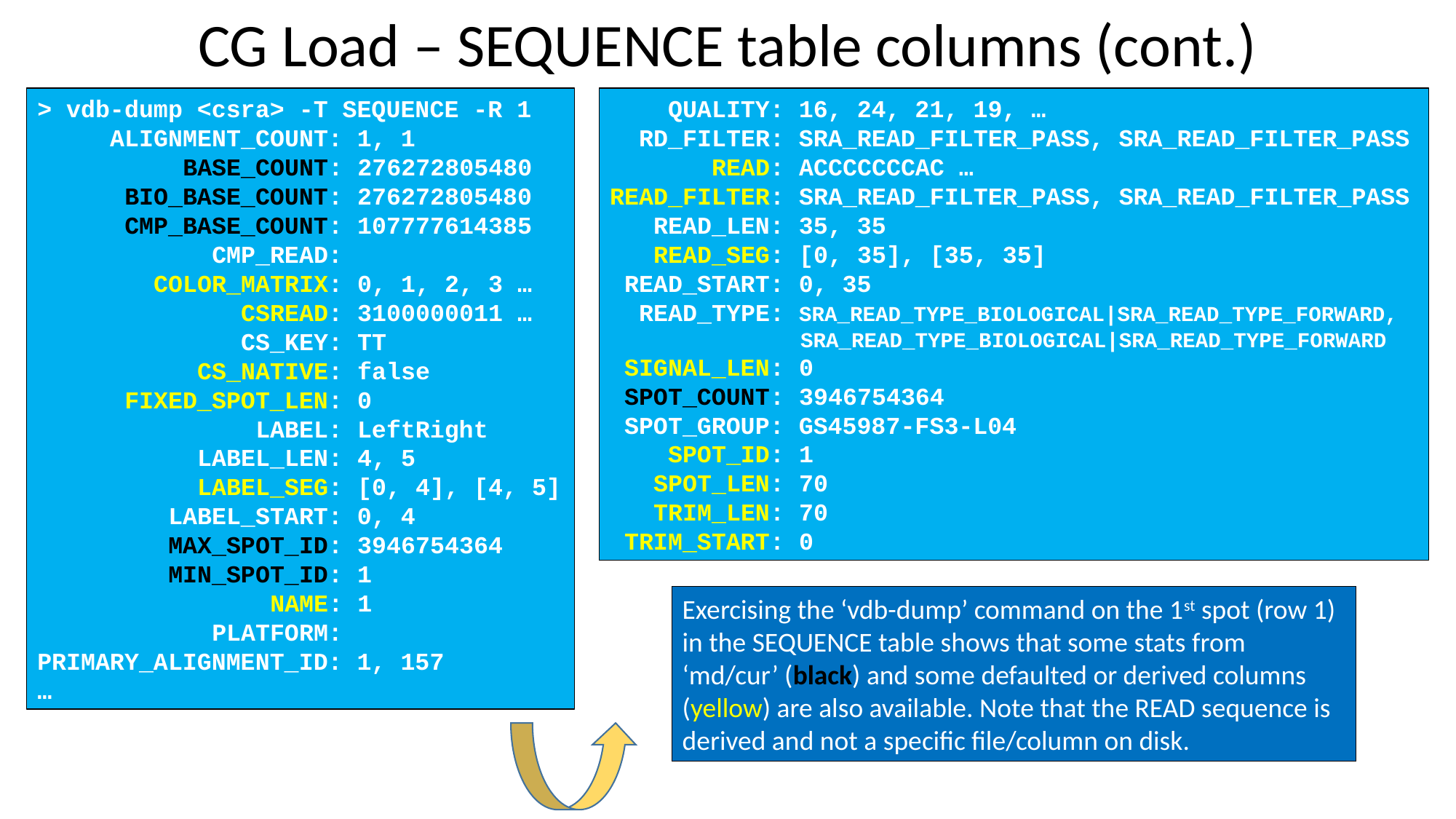

CG Load – SEQUENCE table columns (cont.)
> vdb-dump <csra> -T SEQUENCE -R 1
     ALIGNMENT_COUNT: 1, 1
          BASE_COUNT: 276272805480
      BIO_BASE_COUNT: 276272805480
      CMP_BASE_COUNT: 107777614385
            CMP_READ:
        COLOR_MATRIX: 0, 1, 2, 3 …
              CSREAD: 3100000011 …
              CS_KEY: TT
           CS_NATIVE: false
      FIXED_SPOT_LEN: 0
               LABEL: LeftRight
           LABEL_LEN: 4, 5
           LABEL_SEG: [0, 4], [4, 5]
         LABEL_START: 0, 4
         MAX_SPOT_ID: 3946754364
         MIN_SPOT_ID: 1
                NAME: 1
            PLATFORM:
PRIMARY_ALIGNMENT_ID: 1, 157
…
    QUALITY: 16, 24, 21, 19, …
  RD_FILTER: SRA_READ_FILTER_PASS, SRA_READ_FILTER_PASS
       READ: ACCCCCCCAC …
READ_FILTER: SRA_READ_FILTER_PASS, SRA_READ_FILTER_PASS
   READ_LEN: 35, 35
   READ_SEG: [0, 35], [35, 35]
 READ_START: 0, 35
  READ_TYPE: SRA_READ_TYPE_BIOLOGICAL|SRA_READ_TYPE_FORWARD, SRA_READ_TYPE_BIOLOGICAL|SRA_READ_TYPE_FORWARD
 SIGNAL_LEN: 0
 SPOT_COUNT: 3946754364
 SPOT_GROUP: GS45987-FS3-L04
    SPOT_ID: 1
   SPOT_LEN: 70
   TRIM_LEN: 70
 TRIM_START: 0
Exercising the ‘vdb-dump’ command on the 1st spot (row 1) in the SEQUENCE table shows that some stats from ‘md/cur’ (black) and some defaulted or derived columns (yellow) are also available. Note that the READ sequence is derived and not a specific file/column on disk.